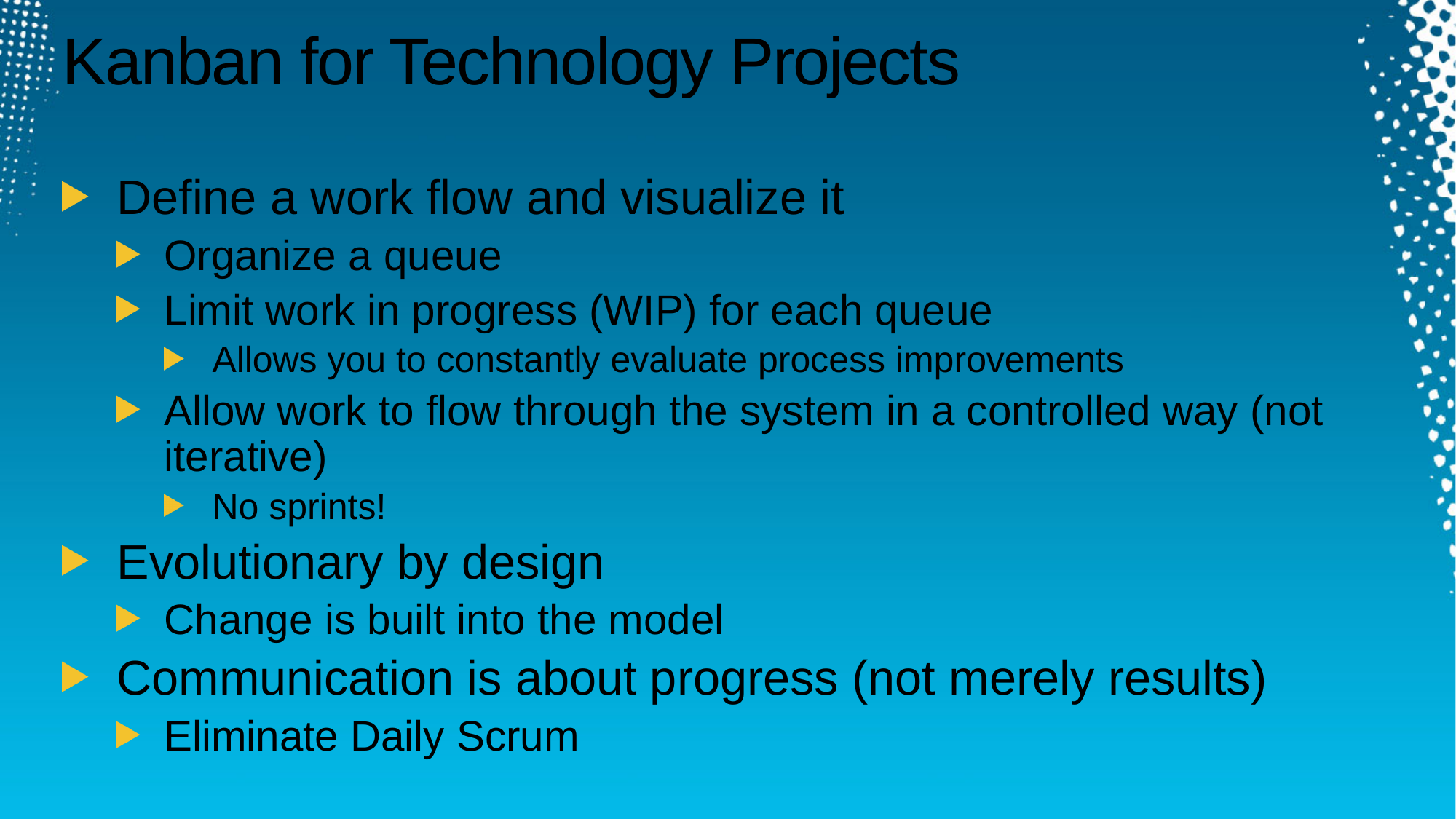

# Kanban for Technology Projects
Define a work flow and visualize it
Organize a queue
Limit work in progress (WIP) for each queue
Allows you to constantly evaluate process improvements
Allow work to flow through the system in a controlled way (not iterative)
No sprints!
Evolutionary by design
Change is built into the model
Communication is about progress (not merely results)
Eliminate Daily Scrum